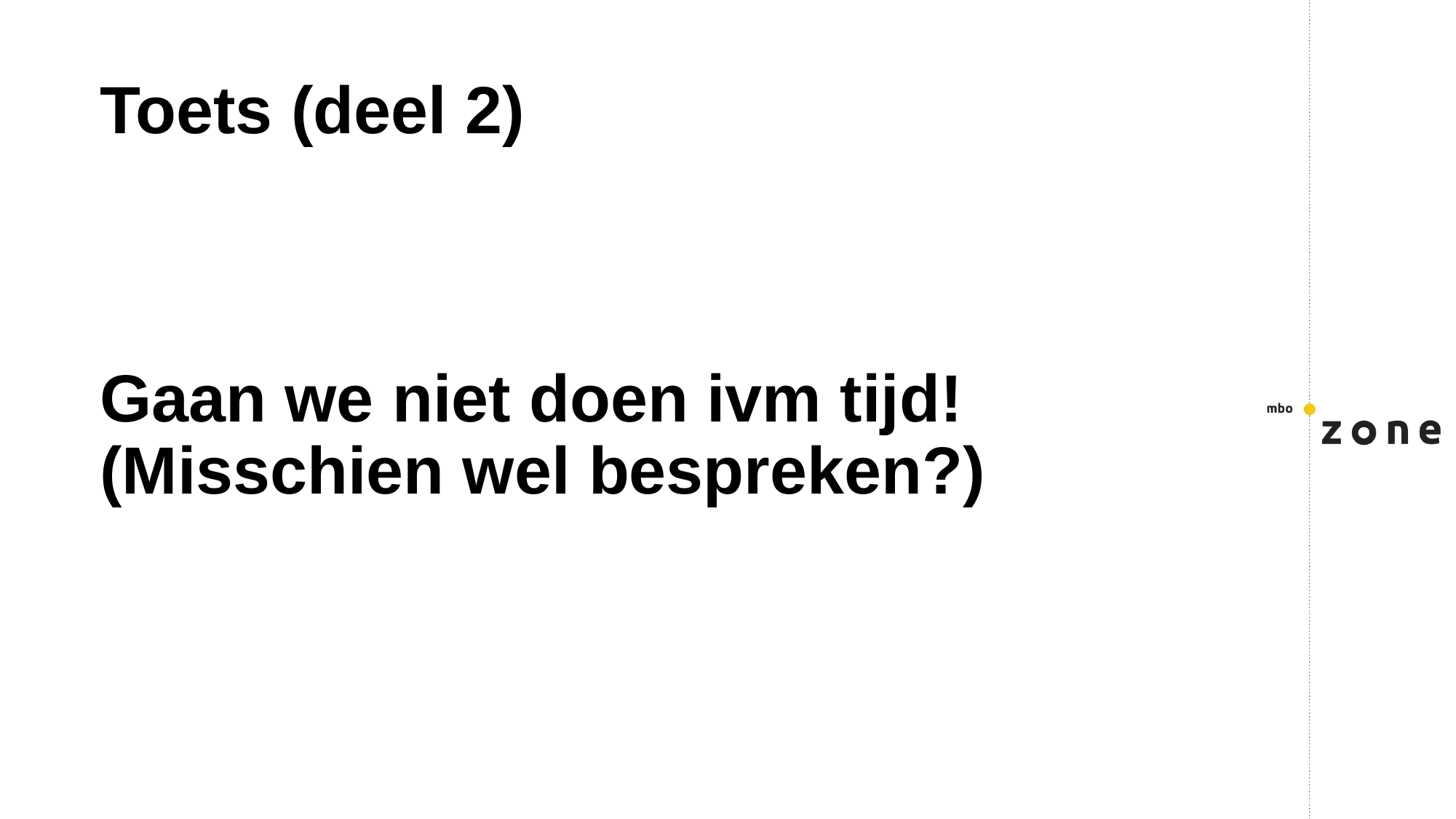

# Toets (deel 2) Gaan we niet doen ivm tijd! (Misschien wel bespreken?)